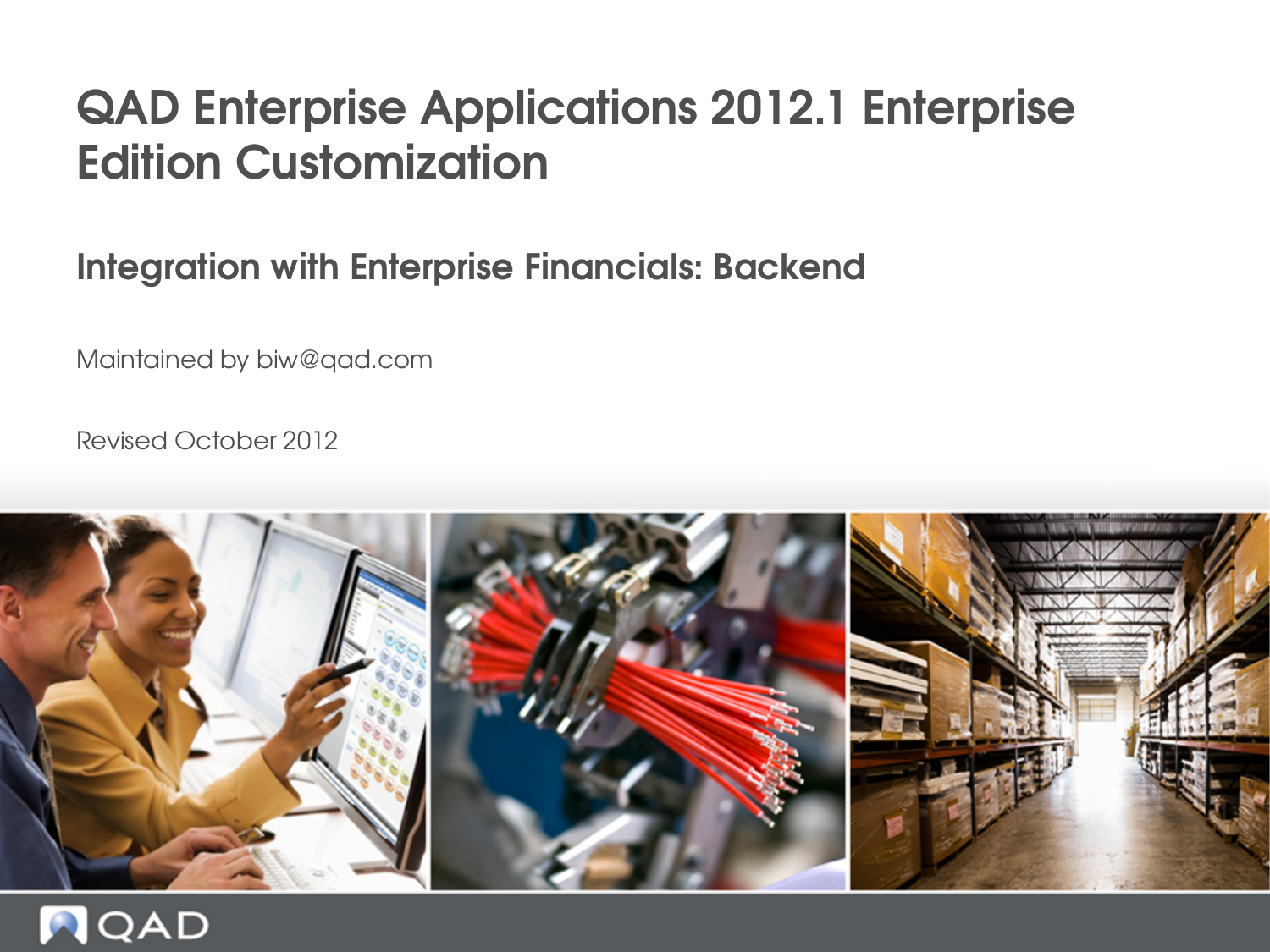

# QAD Enterprise Applications 2012.1 Enterprise Edition Customization
Integration with Enterprise Financials: Backend
Maintained by biw@qad.com

Revised October 2012